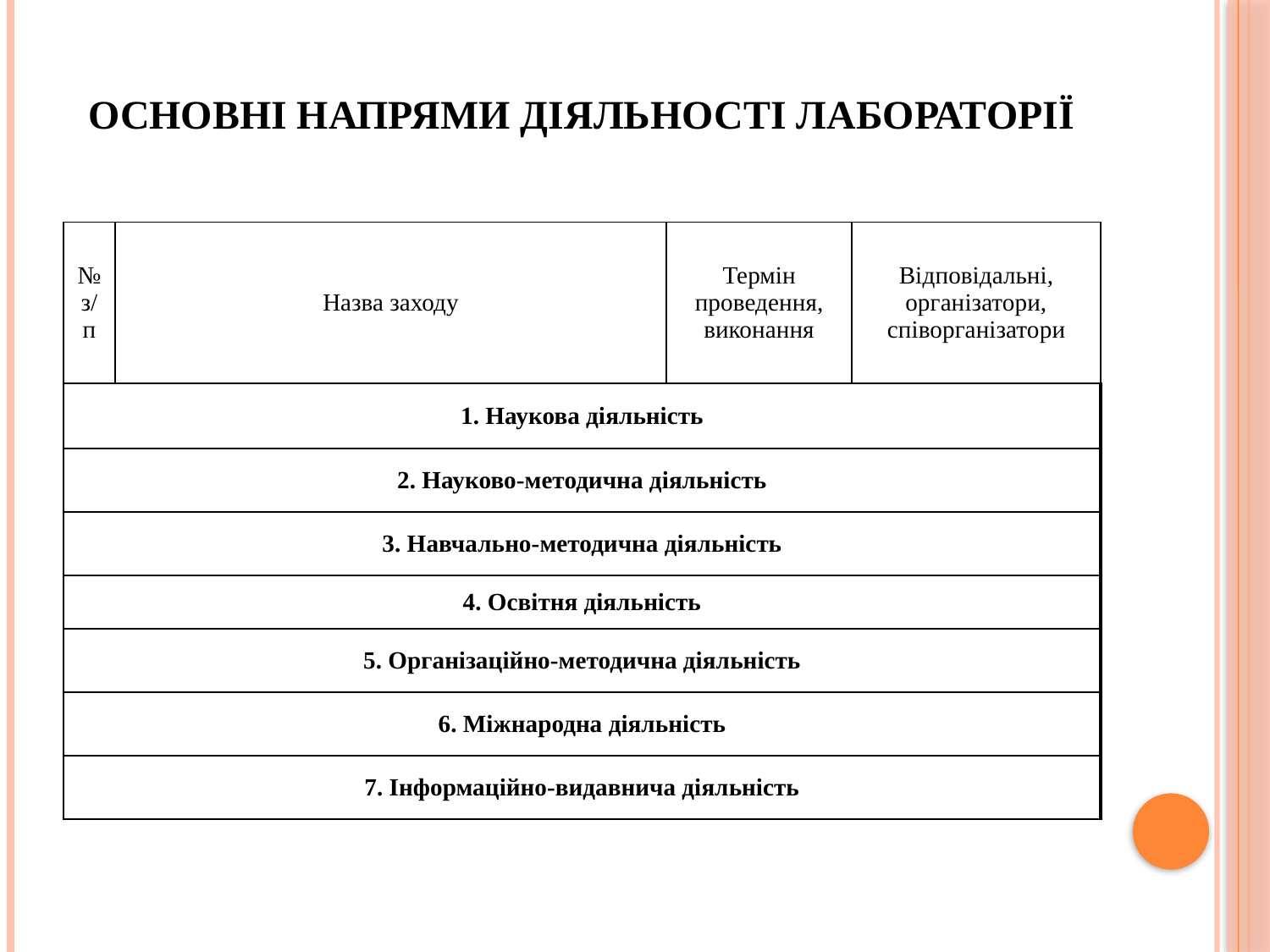

# ОСНОВНІ НАПРЯМИ ДІЯЛЬНОСТІ ЛАБОРАТОРІЇ
| № з/п | Назва заходу | Термін проведення, виконання | Відповідальні, організатори, співорганізатори |
| --- | --- | --- | --- |
| 1. Наукова діяльність |  |  |  |
| 2. Науково-методична діяльність |  |  |  |
| 3. Навчально-методична діяльність |  |  |  |
| 4. Освітня діяльність |  |  |  |
| 5. Організаційно-методична діяльність |  |  |  |
| 6. Міжнародна діяльність |  |  |  |
| 7. Інформаційно-видавнича діяльність |  |  |  |